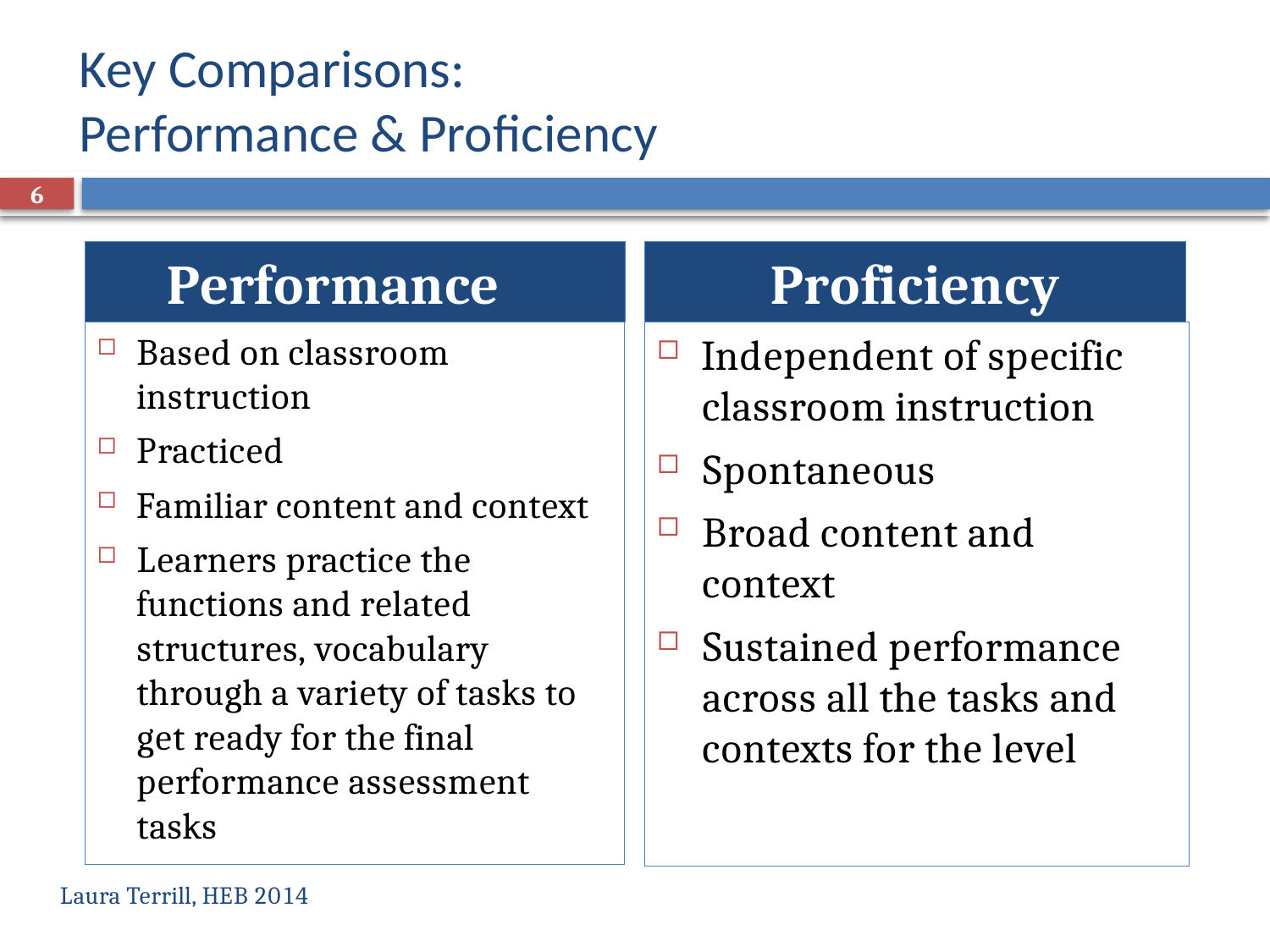

# Key Comparisons: Performance & Proficiency
6
Performance
Proficiency
Independent of specific classroom instruction
Spontaneous
Broad content and context
Sustained performance across all the tasks and contexts for the level

Based on classroom instruction
Practiced
Familiar content and context
Learners practice the functions and related structures, vocabulary through a variety of tasks to get ready for the final performance assessment tasks

Laura Terrill, HEB 2014